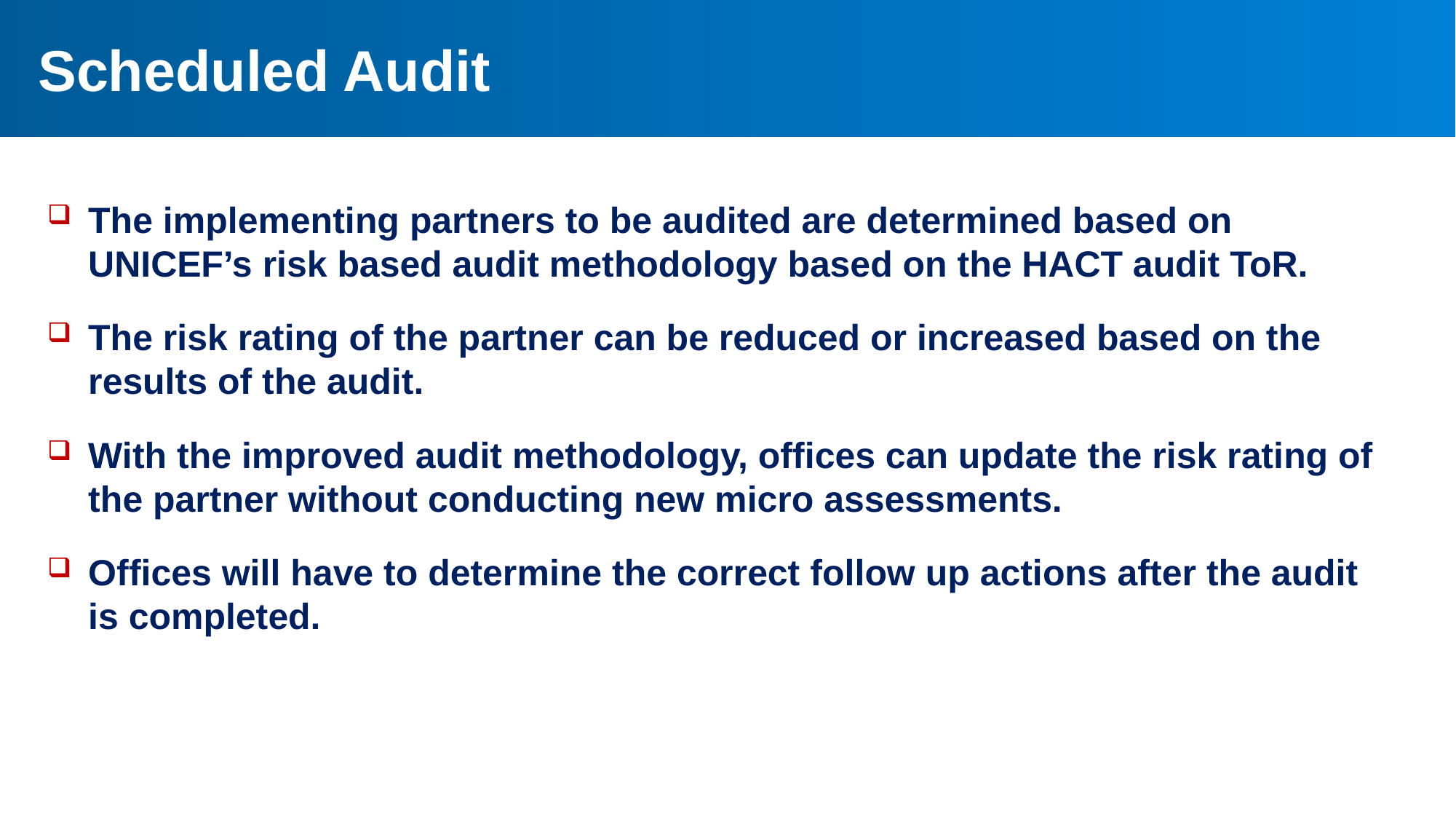

# Scheduled Audit
The implementing partners to be audited are determined based on UNICEF’s risk based audit methodology based on the HACT audit ToR.
The risk rating of the partner can be reduced or increased based on the results of the audit.
With the improved audit methodology, offices can update the risk rating of the partner without conducting new micro assessments.
Offices will have to determine the correct follow up actions after the audit is completed.